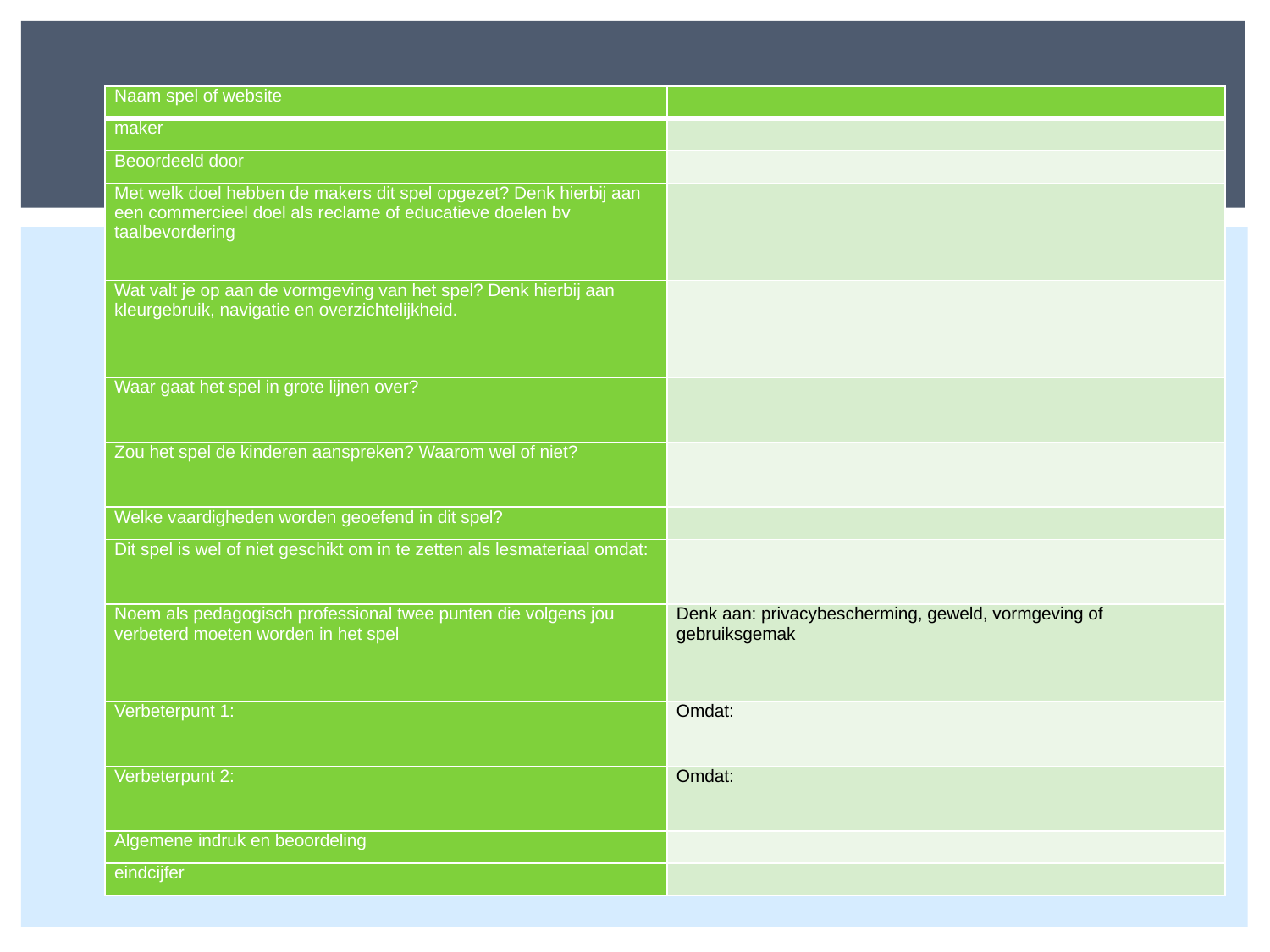

#
| Naam spel of website |  |
| --- | --- |
| maker |  |
| Beoordeeld door |  |
| Met welk doel hebben de makers dit spel opgezet? Denk hierbij aan een commercieel doel als reclame of educatieve doelen bv taalbevordering |  |
| Wat valt je op aan de vormgeving van het spel? Denk hierbij aan kleurgebruik, navigatie en overzichtelijkheid. |  |
| Waar gaat het spel in grote lijnen over? |  |
| Zou het spel de kinderen aanspreken? Waarom wel of niet? |  |
| Welke vaardigheden worden geoefend in dit spel? |  |
| Dit spel is wel of niet geschikt om in te zetten als lesmateriaal omdat: |  |
| Noem als pedagogisch professional twee punten die volgens jou verbeterd moeten worden in het spel | Denk aan: privacybescherming, geweld, vormgeving of gebruiksgemak |
| Verbeterpunt 1: | Omdat: |
| Verbeterpunt 2: | Omdat: |
| Algemene indruk en beoordeling |  |
| eindcijfer |  |